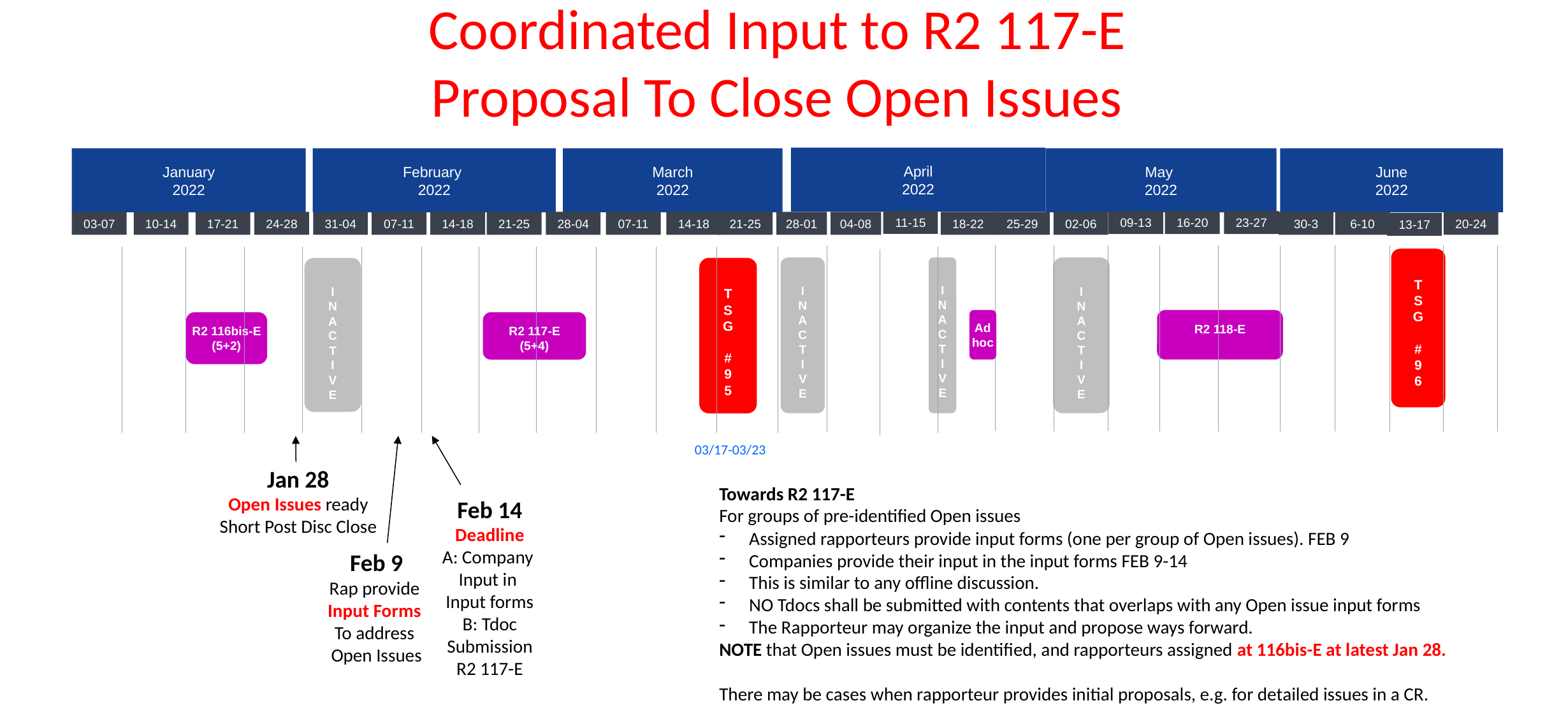

# Coordinated Input to R2 117-E Proposal To Close Open Issues
April
2022
January
2022
February
2022
March
2022
May
2022
June
2022
11-15
09-13
16-20
23-27
03-07
10-14
17-21
24-28
31-04
07-11
14-18
21-25
28-04
07-11
14-18
21-25
28-01
04-08
18-22
25-29
02-06
30-3
6-10
20-24
13-17

T
S
G

#
9
6

I
N
A
C
T
I
V
E

I
N
A
C
T
I
V
E

I
N
A
C
T
I
V
E

T
S
G

#
9
5

I
N
A
C
T
I
V
E

R2 118-E
R2 116bis-E
(5+2)
R2 117-E
(5+4)
03/17-03/23
Ad hoc
Jan 28
Open Issues ready
Short Post Disc Close
Towards R2 117-E
For groups of pre-identified Open issues
Assigned rapporteurs provide input forms (one per group of Open issues). FEB 9
Companies provide their input in the input forms FEB 9-14
This is similar to any offline discussion.
NO Tdocs shall be submitted with contents that overlaps with any Open issue input forms
The Rapporteur may organize the input and propose ways forward.
NOTE that Open issues must be identified, and rapporteurs assigned at 116bis-E at latest Jan 28.

There may be cases when rapporteur provides initial proposals, e.g. for detailed issues in a CR.
Feb 14
Deadline
A: Company
Input in
Input forms
B: Tdoc
Submission
R2 117-E
Feb 9
Rap provide
Input Forms
To address
Open Issues